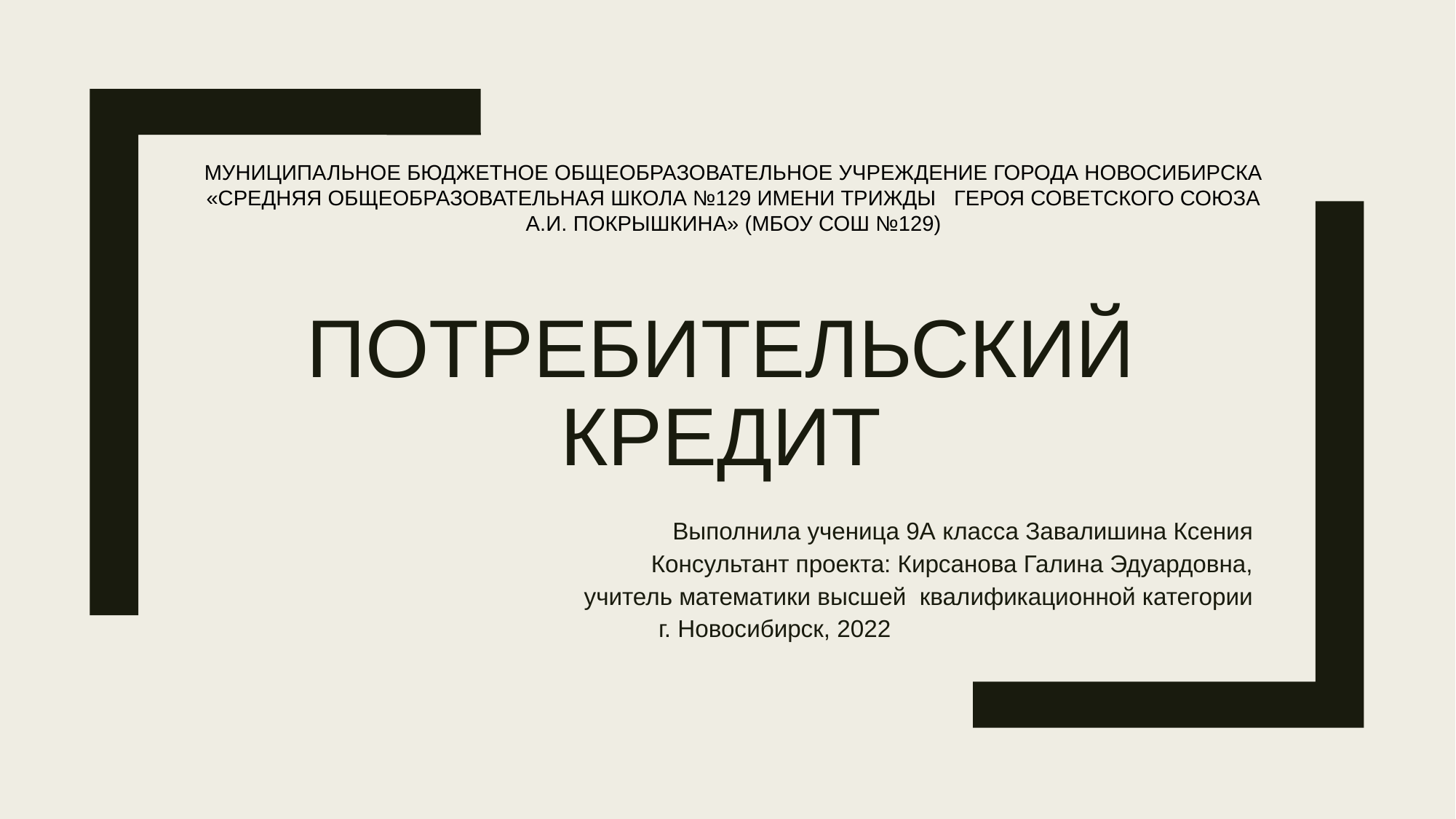

МУНИЦИПАЛЬНОЕ БЮДЖЕТНОЕ ОБЩЕОБРАЗОВАТЕЛЬНОЕ УЧРЕЖДЕНИЕ ГОРОДА НОВОСИБИРСКА «СРЕДНЯЯ ОБЩЕОБРАЗОВАТЕЛЬНАЯ ШКОЛА №129 ИМЕНИ ТРИЖДЫ   ГЕРОЯ СОВЕТСКОГО СОЮЗА А.И. ПОКРЫШКИНА» (МБОУ СОШ №129)

# Потребительский кредит
Выполнила ученица 9А класса Завалишина Ксения
Консультант проекта: Кирсанова Галина Эдуардовна,
учитель математики высшей  квалификационной категории
г. Новосибирск, 2022